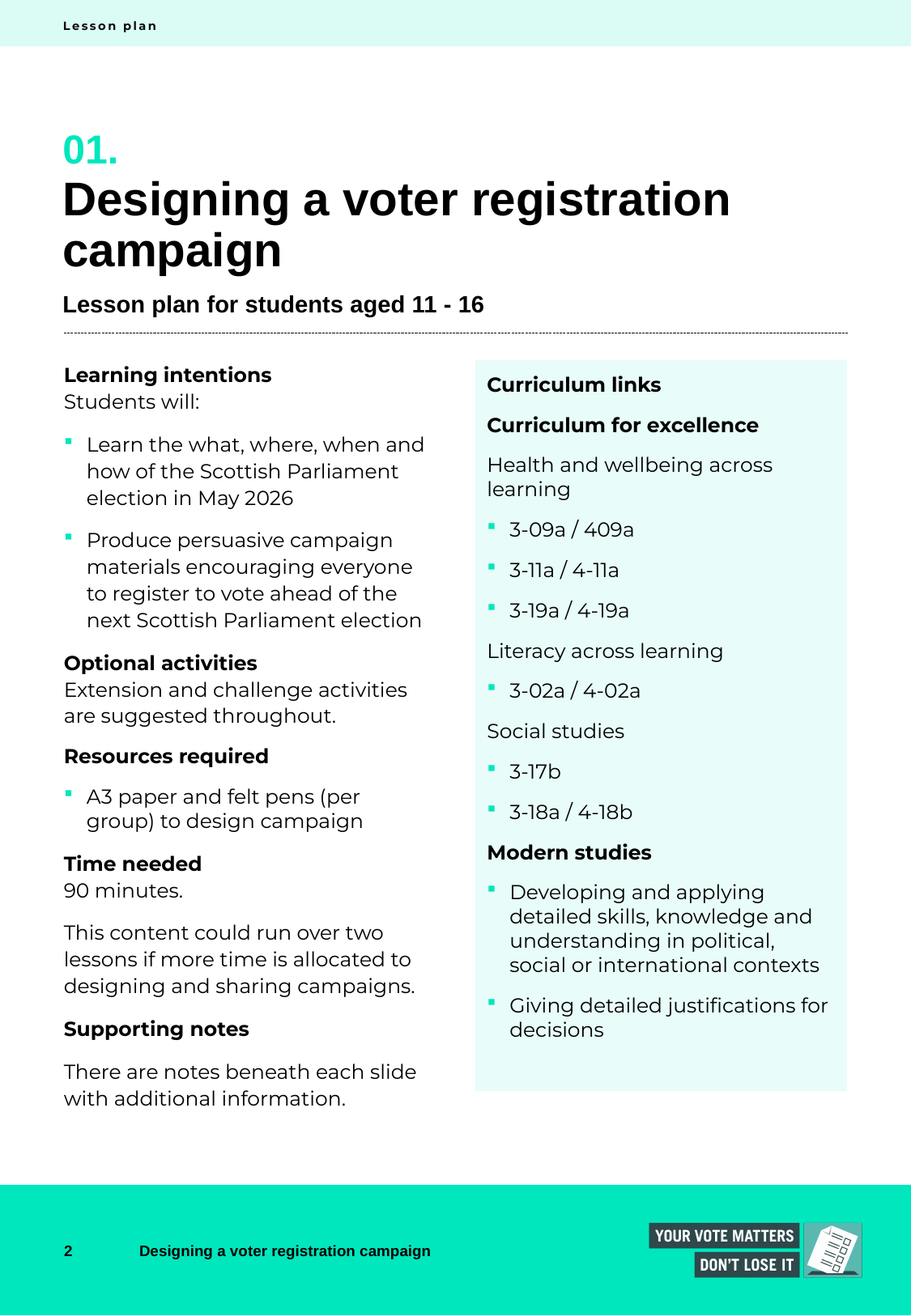

Lesson plan
01.
# Designing a voter registration campaign
Lesson plan for students aged 11 - 16
Learning intentions
Students will:
Learn the what, where, when and how of the Scottish Parliament election in May 2026
Produce persuasive campaign materials encouraging everyone to register to vote ahead of the next Scottish Parliament election
Optional activities
Extension and challenge activities are suggested throughout.
Resources required
A3 paper and felt pens (per group) to design campaign
Time needed
90 minutes.
This content could run over two lessons if more time is allocated to designing and sharing campaigns.
Supporting notes
There are notes beneath each slide with additional information.
Curriculum links
Curriculum for excellence
Health and wellbeing across learning
3-09a / 409a
3-11a / 4-11a
3-19a / 4-19a
Literacy across learning
3-02a / 4-02a
Social studies
3-17b
3-18a / 4-18b
Modern studies
Developing and applying detailed skills, knowledge and understanding in political, social or international contexts
Giving detailed justifications for decisions

2
Designing a voter registration campaign